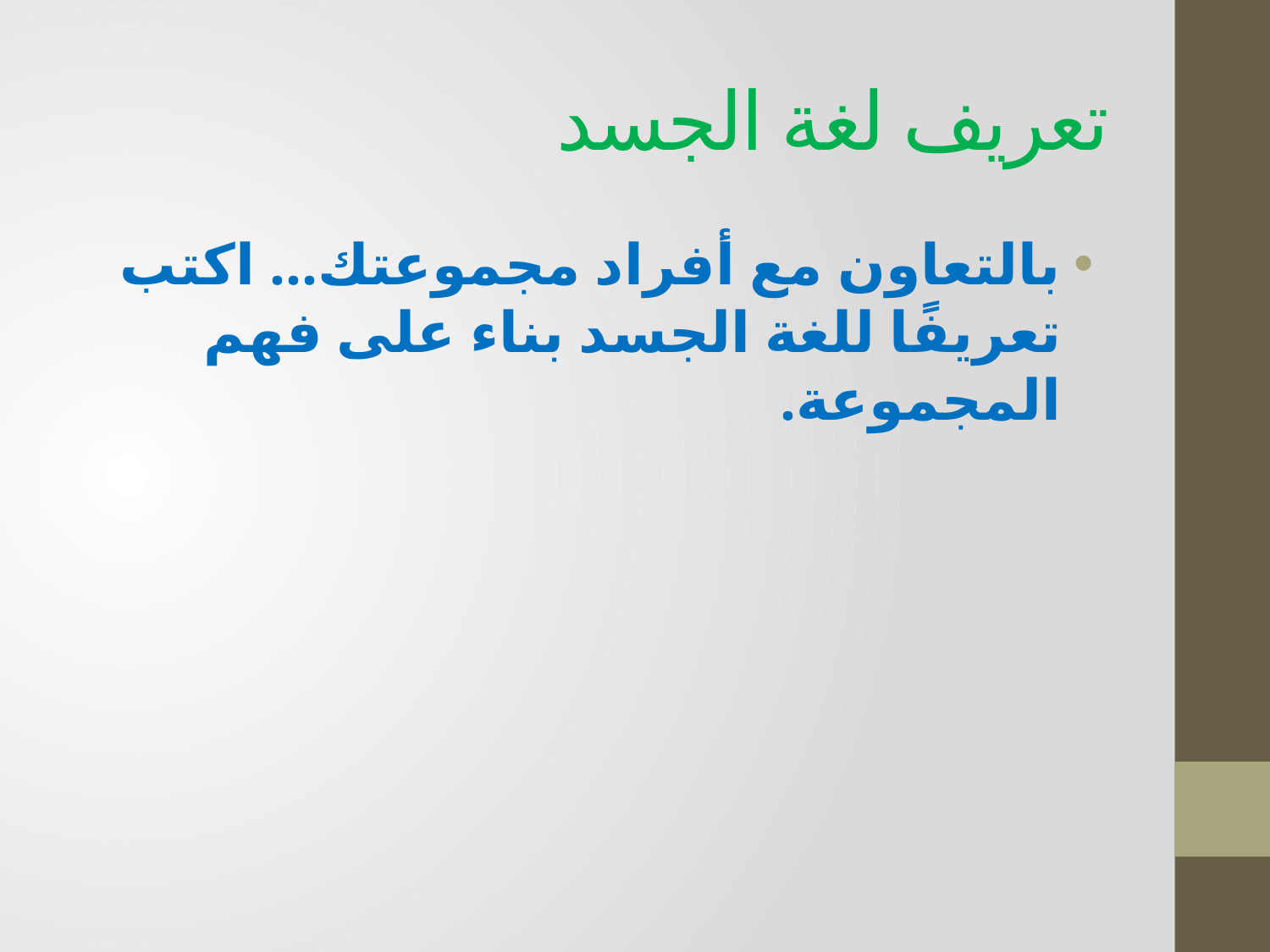

# تعريف لغة الجسد
بالتعاون مع أفراد مجموعتك... اكتب تعريفًا للغة الجسد بناء على فهم المجموعة.